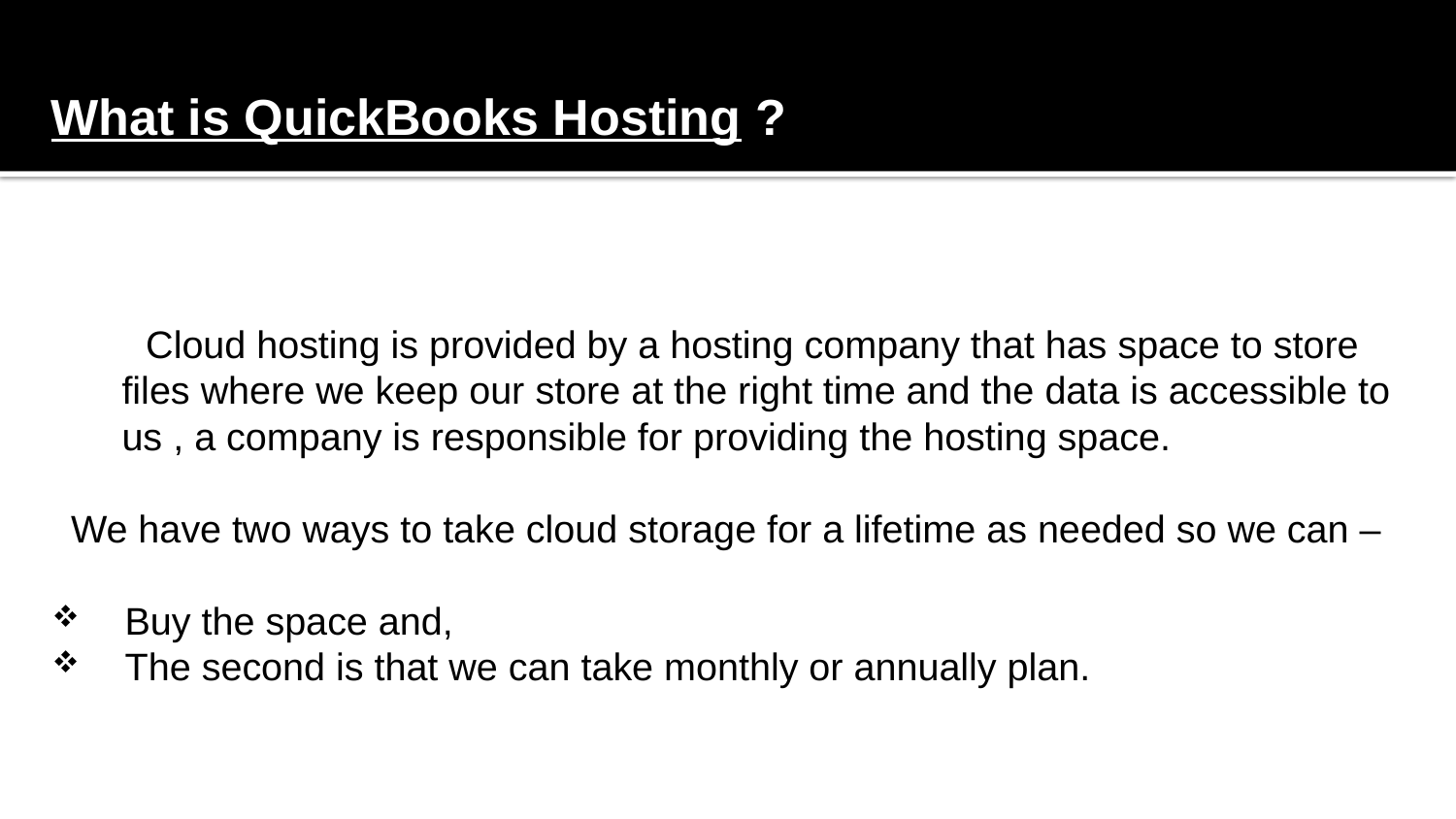

# What is QuickBooks Hosting ?
       Cloud hosting is provided by a hosting company that has space to store files where we keep our store at the right time and the data is accessible to us , a company is responsible for providing the hosting space.

We have two ways to take cloud storage for a lifetime as needed so we can –

Buy the space and,
The second is that we can take monthly or annually plan.